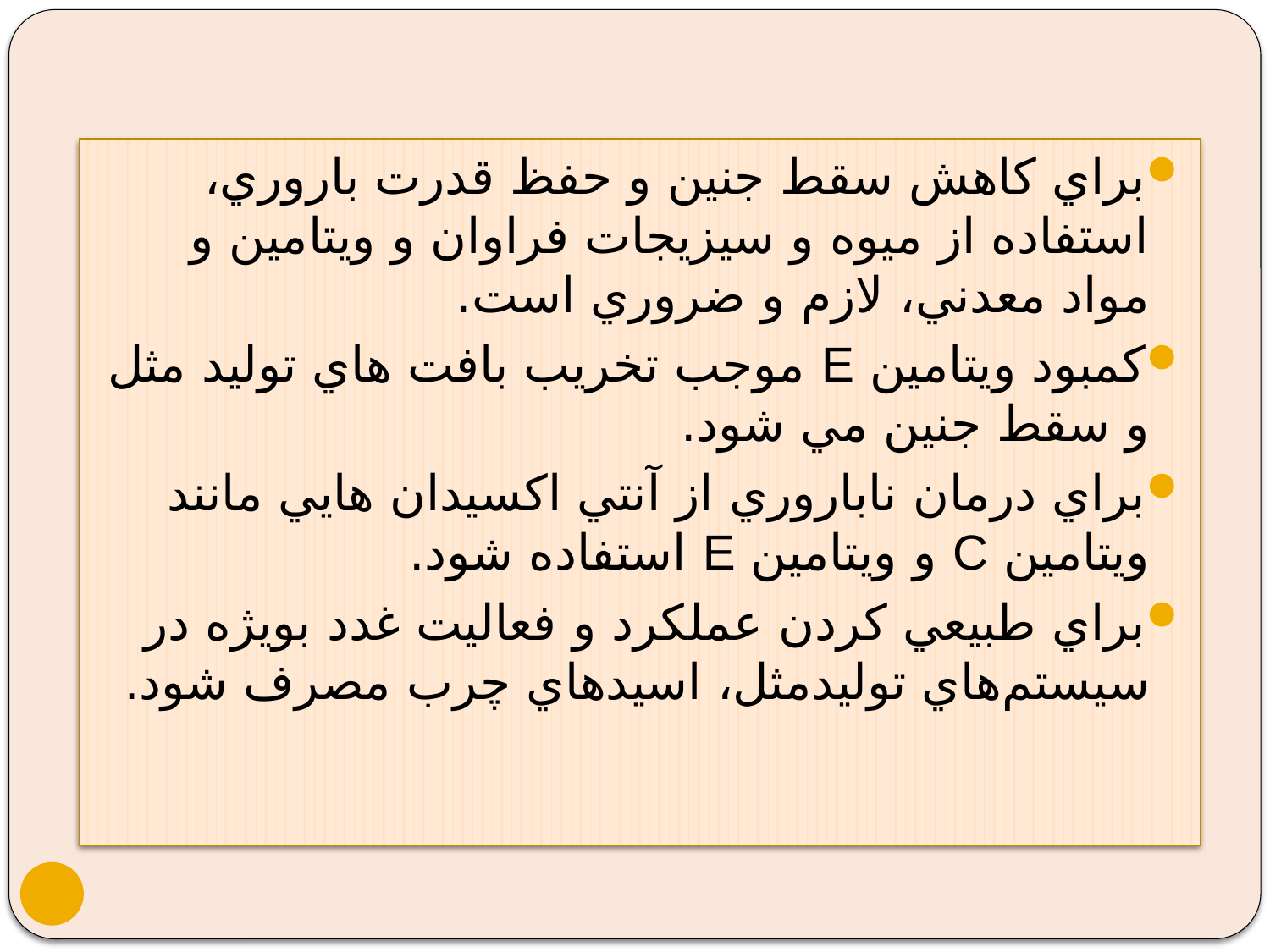

براي كاهش سقط جنين و حفظ قدرت باروري، استفاده از ميوه و سيزيجات فراوان و ويتامين و مواد معدني، لازم و ضروري است.
كمبود ويتامين E موجب تخريب بافت هاي توليد مثل و سقط جنين مي شود.
براي درمان ناباروري از آنتي اكسيدان هايي مانند ويتامين C و ويتامين E استفاده شود.
براي طبيعي كردن عملكرد و فعاليت غدد بويژه در سيستم‌هاي توليدمثل، اسيدهاي چرب مصرف شود.

‌